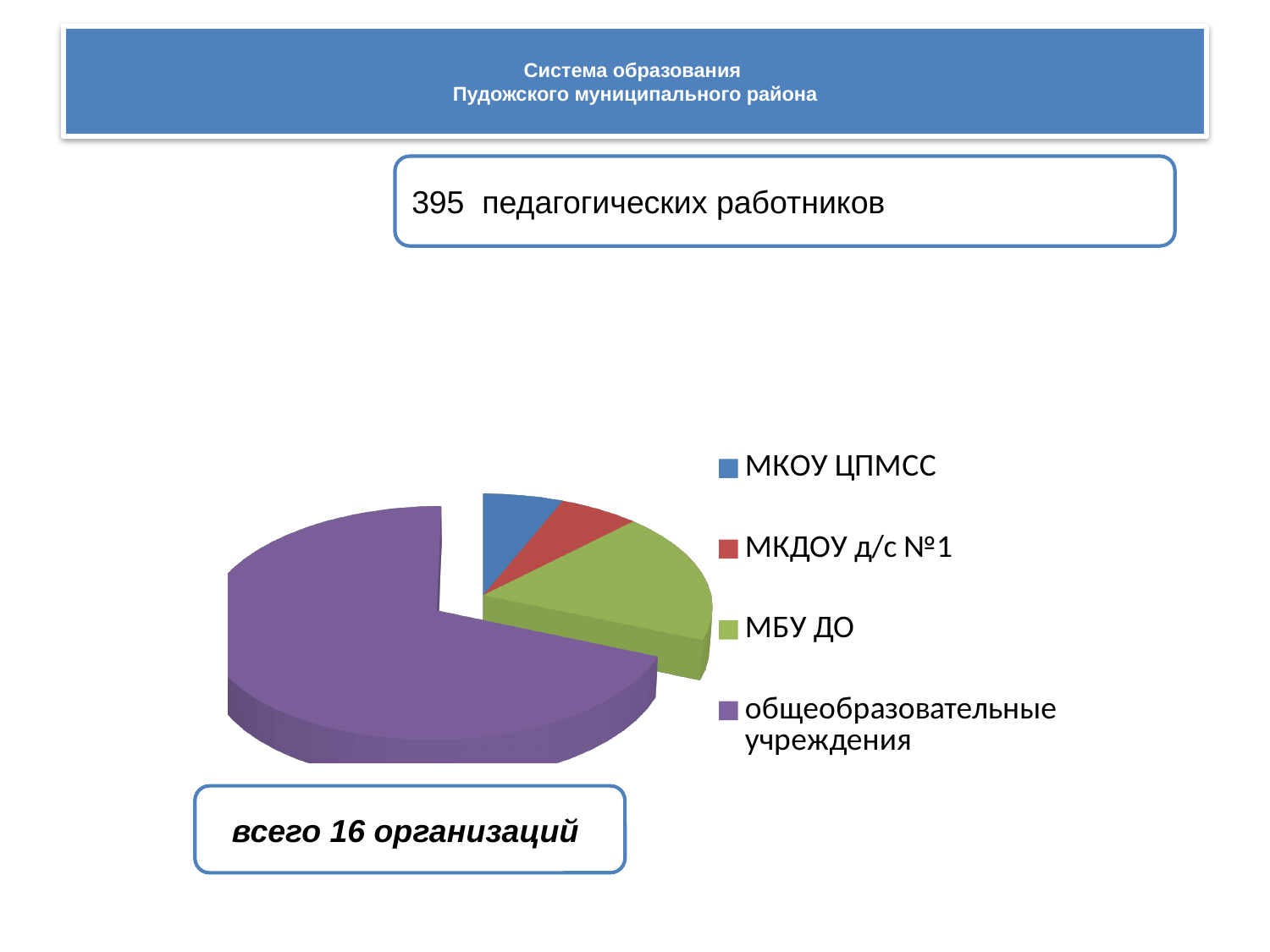

# Система образования Пудожского муниципального района

[unsupported chart]

395  педагогических работников

[unsupported chart]

всего 16 организаций